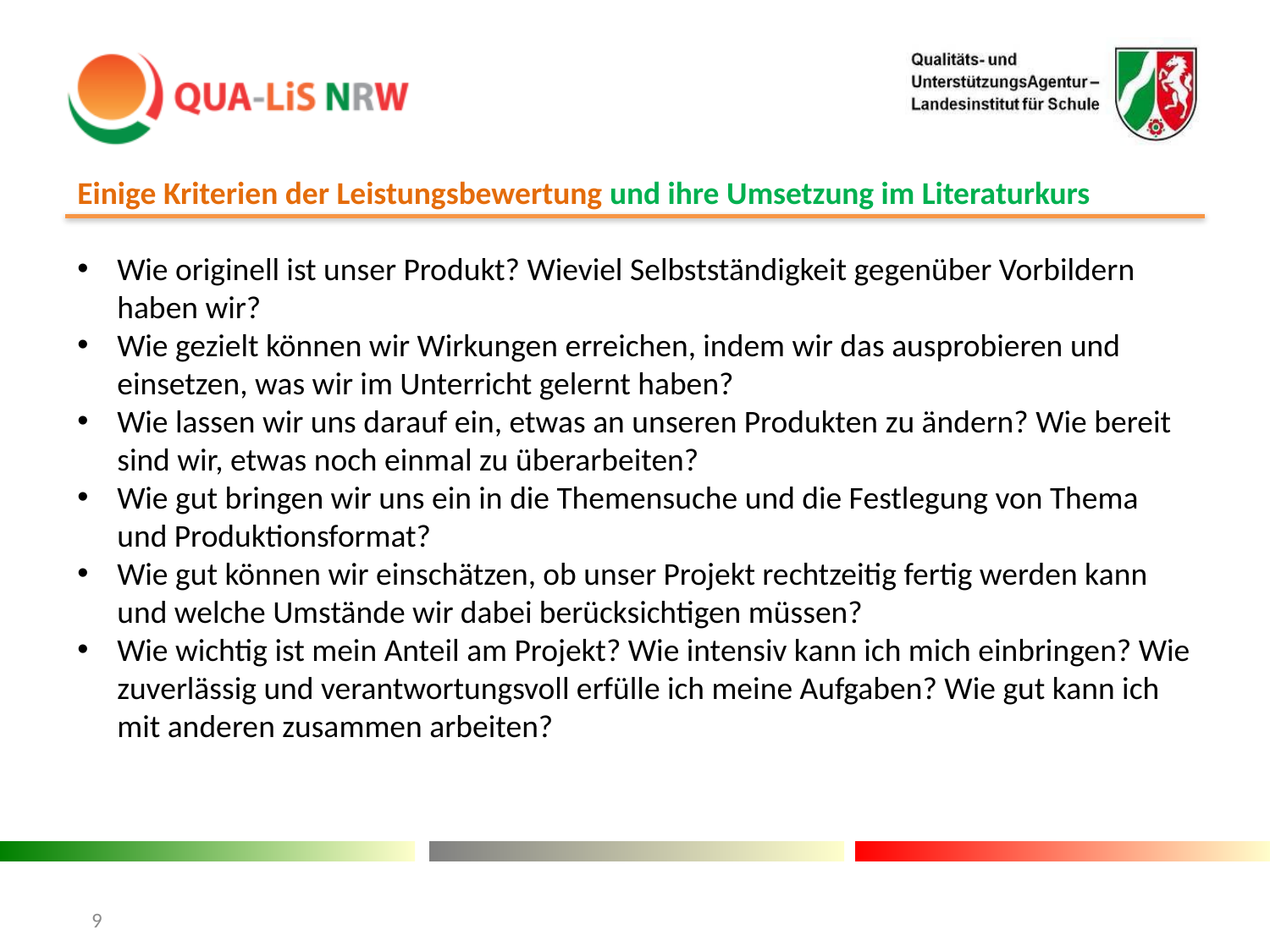

Einige Kriterien der Leistungsbewertung und ihre Umsetzung im Literaturkurs

Wie originell ist unser Produkt? Wieviel Selbstständigkeit gegenüber Vorbildern haben wir?
Wie gezielt können wir Wirkungen erreichen, indem wir das ausprobieren und einsetzen, was wir im Unterricht gelernt haben?
Wie lassen wir uns darauf ein, etwas an unseren Produkten zu ändern? Wie bereit sind wir, etwas noch einmal zu überarbeiten?
Wie gut bringen wir uns ein in die Themensuche und die Festlegung von Thema und Produktionsformat?
Wie gut können wir einschätzen, ob unser Projekt rechtzeitig fertig werden kann und welche Umstände wir dabei berücksichtigen müssen?
Wie wichtig ist mein Anteil am Projekt? Wie intensiv kann ich mich einbringen? Wie zuverlässig und verantwortungsvoll erfülle ich meine Aufgaben? Wie gut kann ich mit anderen zusammen arbeiten?
9